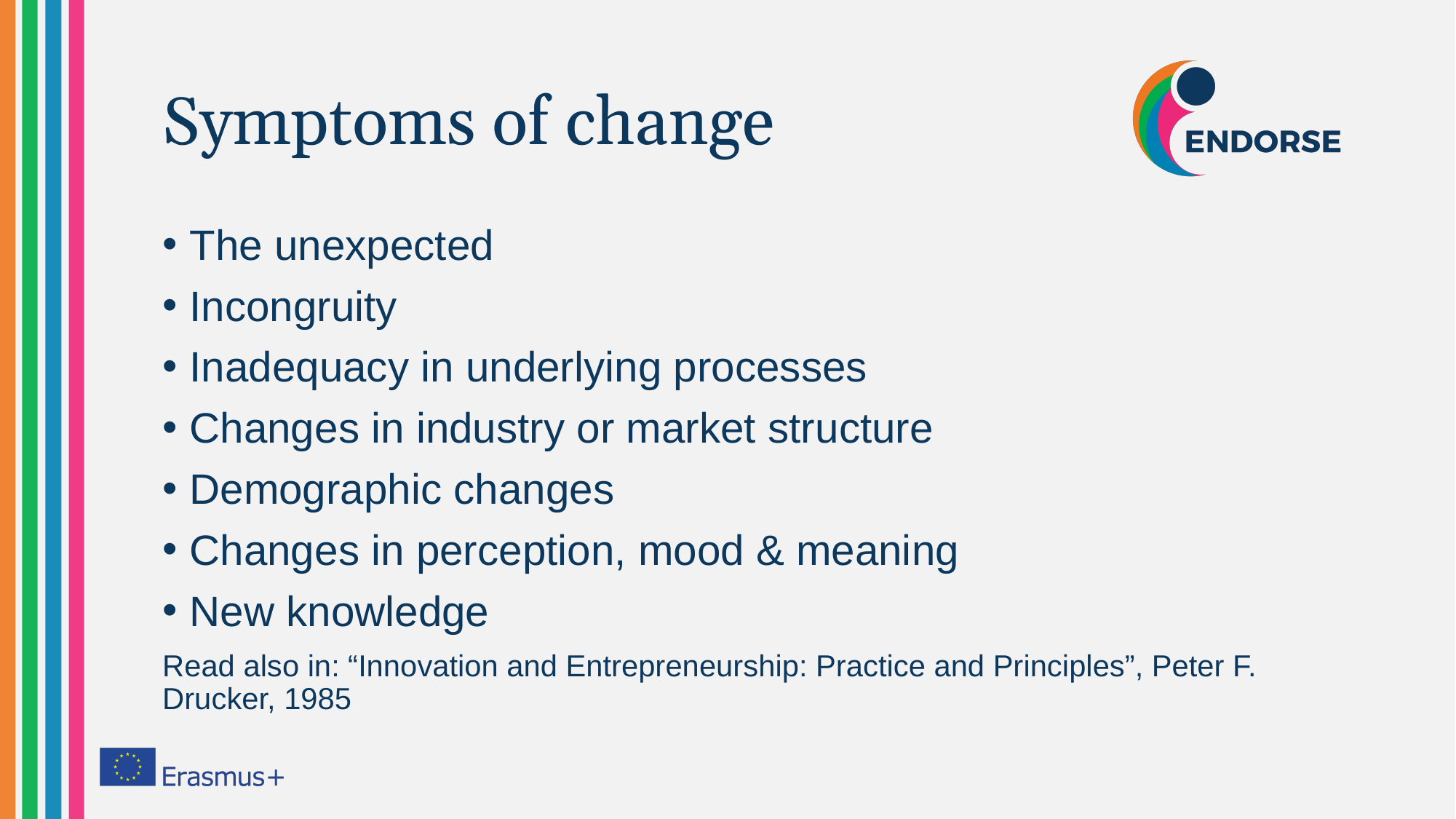

# Symptoms of change
The unexpected
Incongruity
Inadequacy in underlying processes
Changes in industry or market structure
Demographic changes
Changes in perception, mood & meaning
New knowledge
Read also in: “Innovation and Entrepreneurship: Practice and Principles”, Peter F. Drucker, 1985